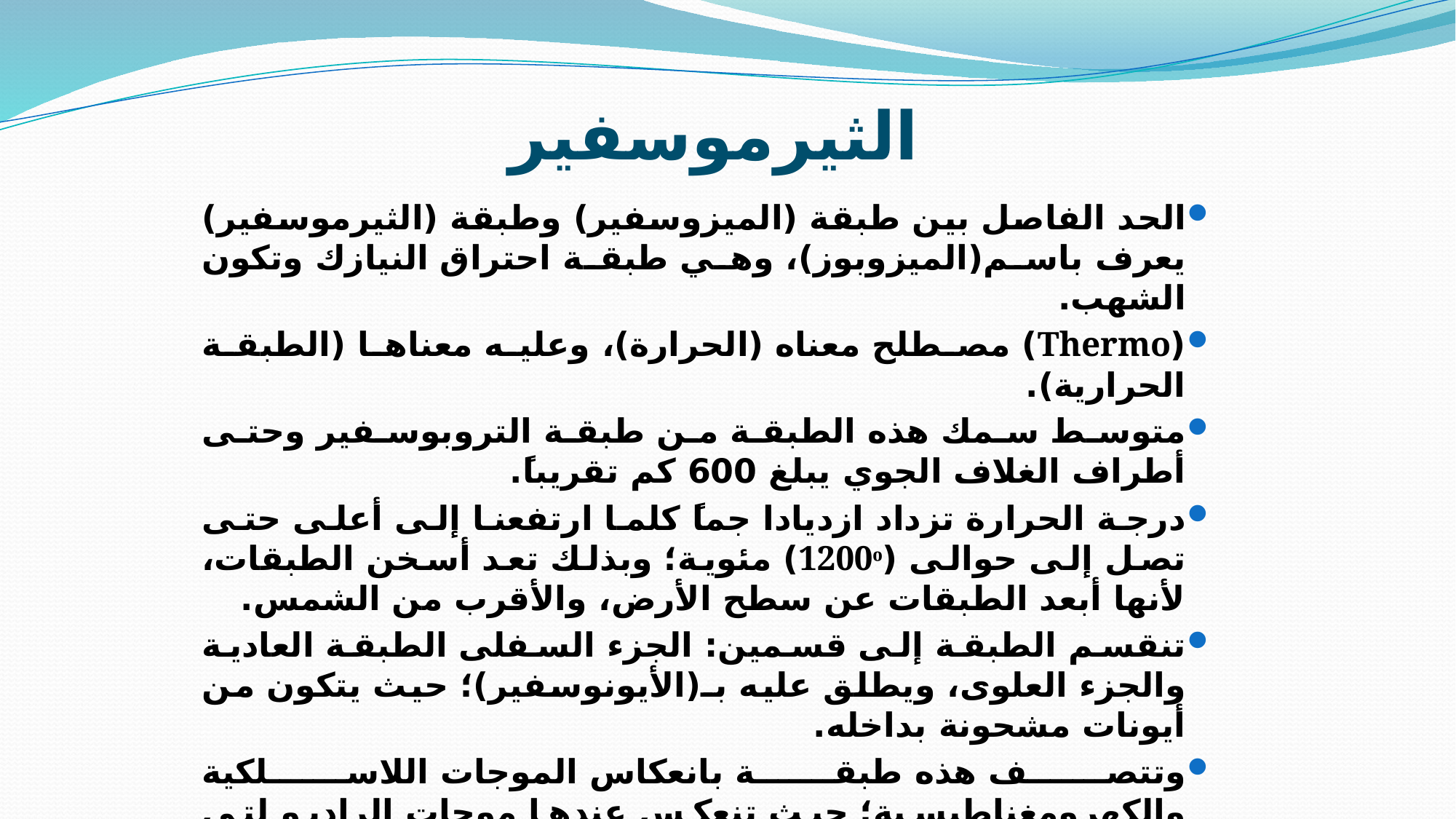

# الثيرموسفير
الحد الفاصل بين طبقة (الميزوسفير) وطبقة (الثيرموسفير) يعرف باسم(الميزوبوز)، وهي طبقة احتراق النيازك وتكون الشهب.
(Thermo) مصطلح معناه (الحرارة)، وعليه معناها (الطبقة الحرارية).
متوسط سمك هذه الطبقة من طبقة التروبوسفير وحتى أطراف الغلاف الجوي يبلغ 600 كم تقريباً.
درجة الحرارة تزداد ازديادا جماً كلما ارتفعنا إلى أعلى حتى تصل إلى حوالى (1200ᵒ) مئوية؛ وبذلك تعد أسخن الطبقات، لأنها أبعد الطبقات عن سطح الأرض، والأقرب من الشمس.
تنقسم الطبقة إلى قسمين: الجزء السفلى الطبقة العادية والجزء العلوى، ويطلق عليه بـ(الأيونوسفير)؛ حيث يتكون من أيونات مشحونة بداخله.
وتتصف هذه طبقة بانعكاس الموجات اللاسلكية والكهرومغناطيسية؛ حيث تنعكس عندها موجات الراديو لتي تبثها محطات الإذاعية أو شبكات الاتصالات.
والجدير بالذكر وجود منطقة تعرف بـ(الأكسوسفير)، وهى التي يندمج فيها الفضاء بالغلاف الجوي، وهى المنطقة التي تتواجد بها الأقمار الصناعية.